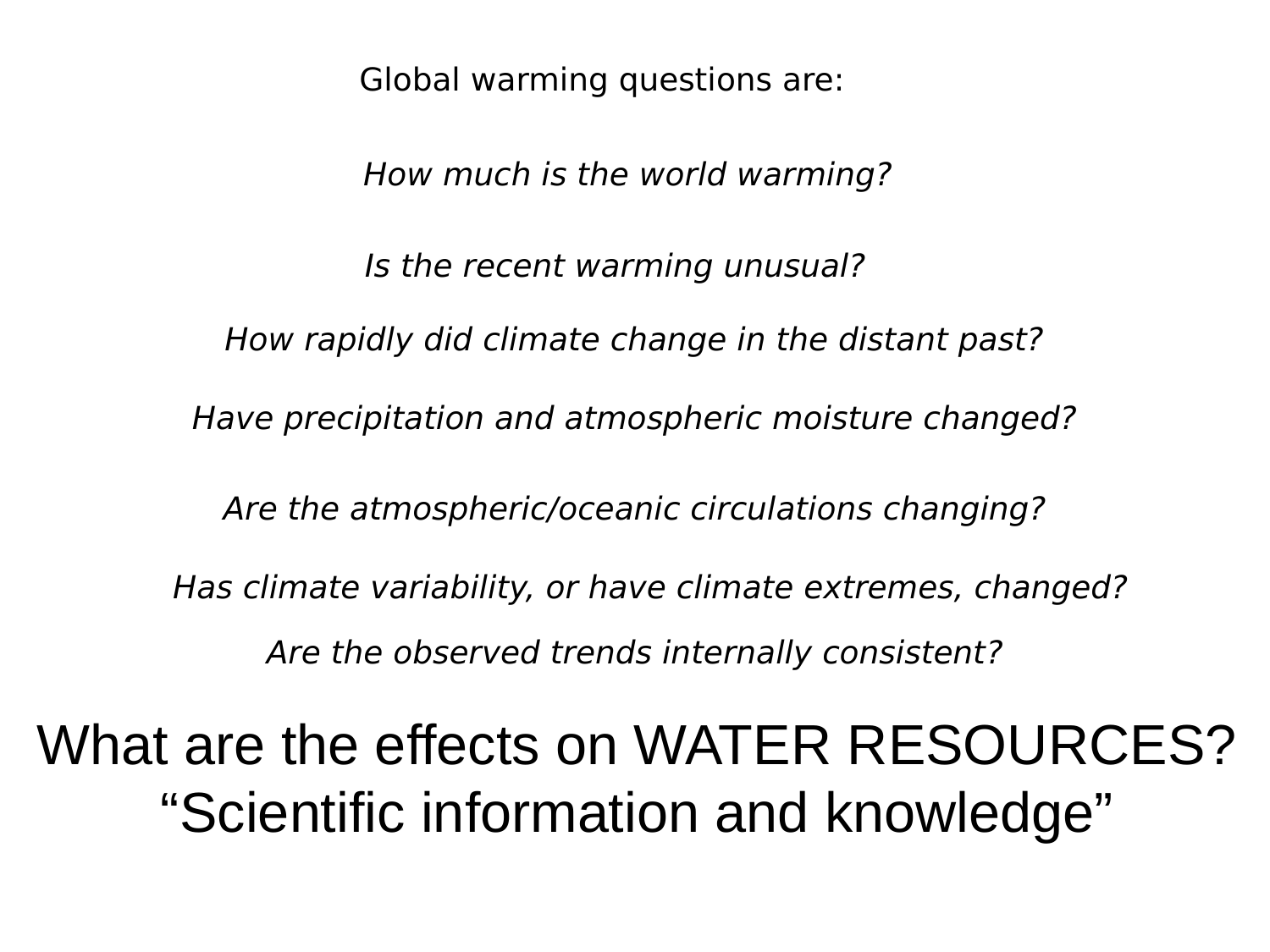

Global warming questions are:
How much is the world warming?
Is the recent warming unusual?
How rapidly did climate change in the distant past?
Have precipitation and atmospheric moisture changed?
Are the atmospheric/oceanic circulations changing?
Has climate variability, or have climate extremes, changed?

Are the observed trends internally consistent?
What are the effects on WATER RESOURCES?
“Scientific information and knowledge”